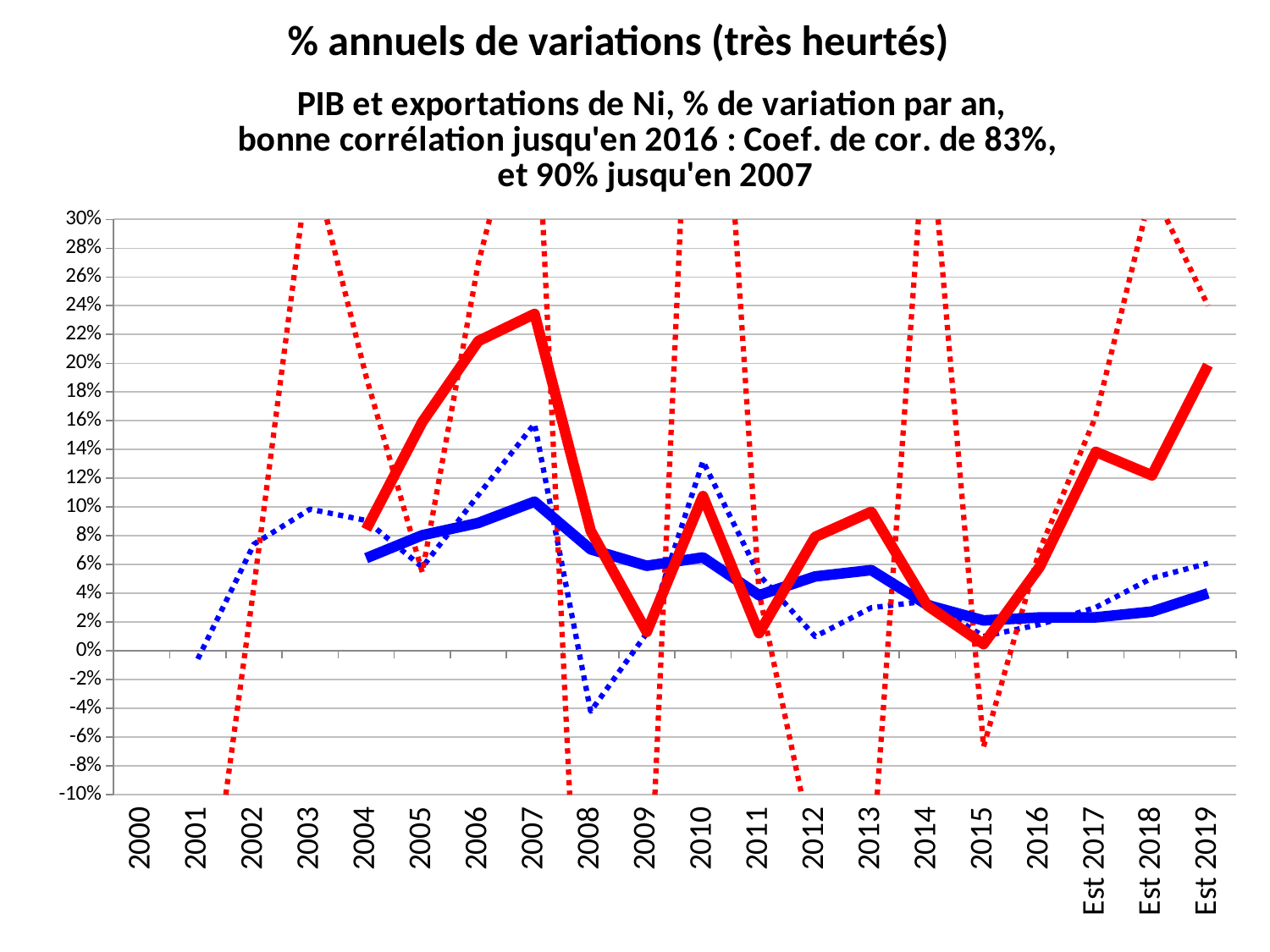

# % annuels de variations (très heurtés)

### Chart: PIB et exportations de Ni, % de variation par an,
bonne corrélation jusqu'en 2016 : Coef. de cor. de 83%,
et 90% jusqu'en 2007

| Category | Var Exp, % | Var PIB, % |
|---|---|---|
| 2000 | None | None |
| 2001 | -0.0056328529528914 | -0.244197357547828 |
| 2002 | 0.0742336412651376 | 0.0448206178345247 |
| 2003 | 0.0985169491525424 | 0.346584776072172 |
| 2004 | 0.0906460945033751 | 0.190668243338553 |
| 2005 | 0.0581786030061893 | 0.0545875997959175 |
| 2006 | 0.108455882352941 | 0.269931255893691 |
| 2007 | 0.157847127996382 | 0.421877818140436 |
| 2008 | -0.0420572916666666 | -0.412194757846943 |
| 2009 | 0.0122536359929319 | -0.226864127443673 |
| 2010 | 0.131859838998811 | 0.647918816152295 |
| 2011 | 0.0528073478520321 | 0.0403312895131242 |
| 2012 | 0.01 | -0.144293427446864 |
| 2013 | 0.03 | -0.157218447979373 |
| 2014 | 0.03466440704802 | 0.386921407857174 |
| 2015 | 0.0100702478041017 | -0.0666190810510085 |
| 2016 | 0.0183362717387587 | 0.0701977505039213 |
| Est 2017 | 0.0302 | 0.163088475928073 |
| Est 2018 | 0.0506 | 0.321613146744593 |
| Est 2019 | 0.0608999999999999 | 0.24 |